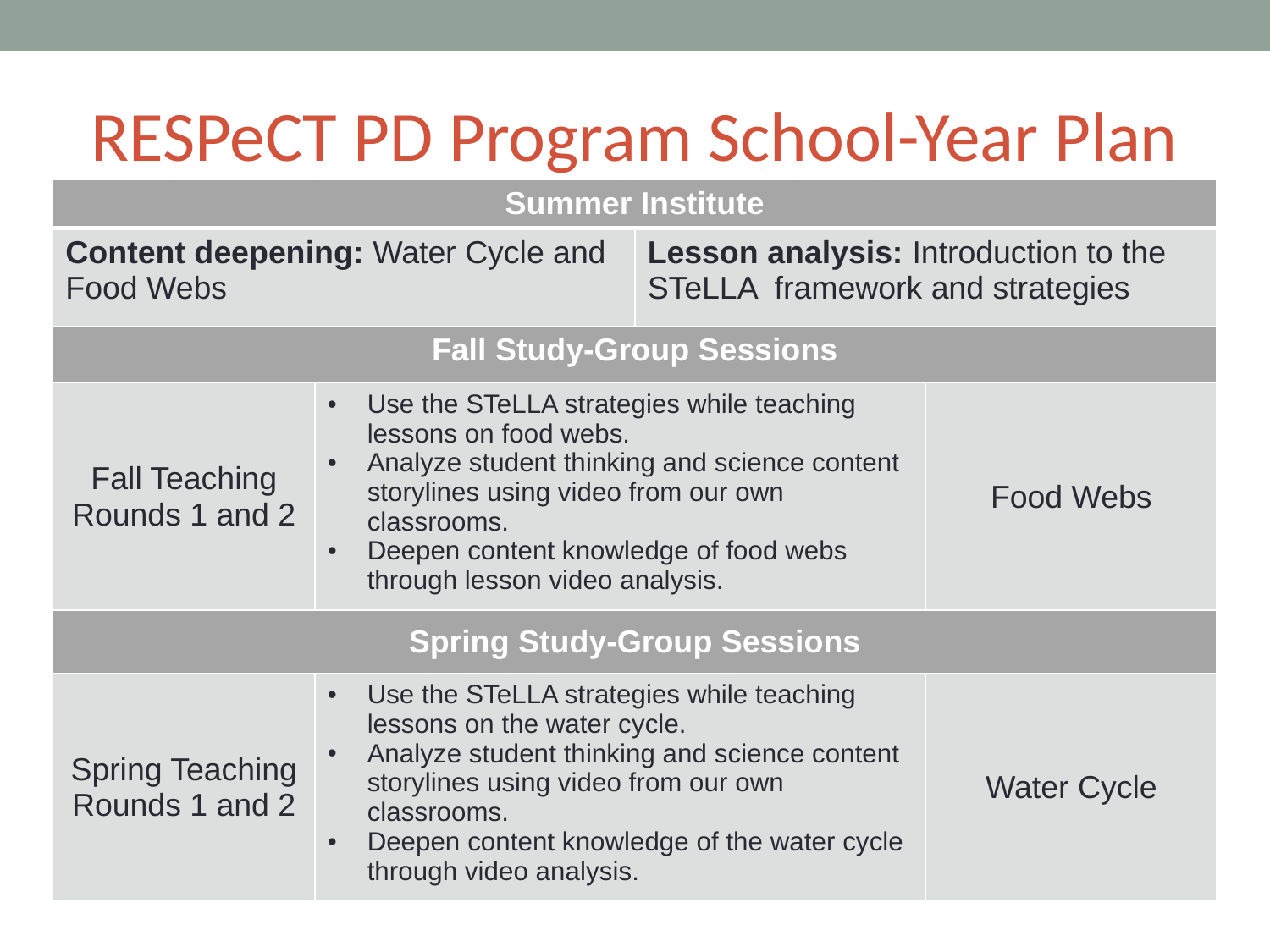

RESPeCT PD Program School-Year Plan
| Summer Institute |  |  |  |
| --- | --- | --- | --- |
| Content deepening: Water Cycle and Food Webs |  | Lesson analysis: Introduction to the STeLLA framework and strategies |  |
| Fall Study-Group Sessions |  |  |  |
| Fall Teaching Rounds 1 and 2 | Use the STeLLA strategies while teaching lessons on food webs. Analyze student thinking and science content storylines using video from our own classrooms. Deepen content knowledge of food webs through lesson video analysis. |  | Food Webs |
| Spring Study-Group Sessions |  |  |  |
| Spring Teaching Rounds 1 and 2 | Use the STeLLA strategies while teaching lessons on the water cycle. Analyze student thinking and science content storylines using video from our own classrooms. Deepen content knowledge of the water cycle through video analysis. |  | Water Cycle |